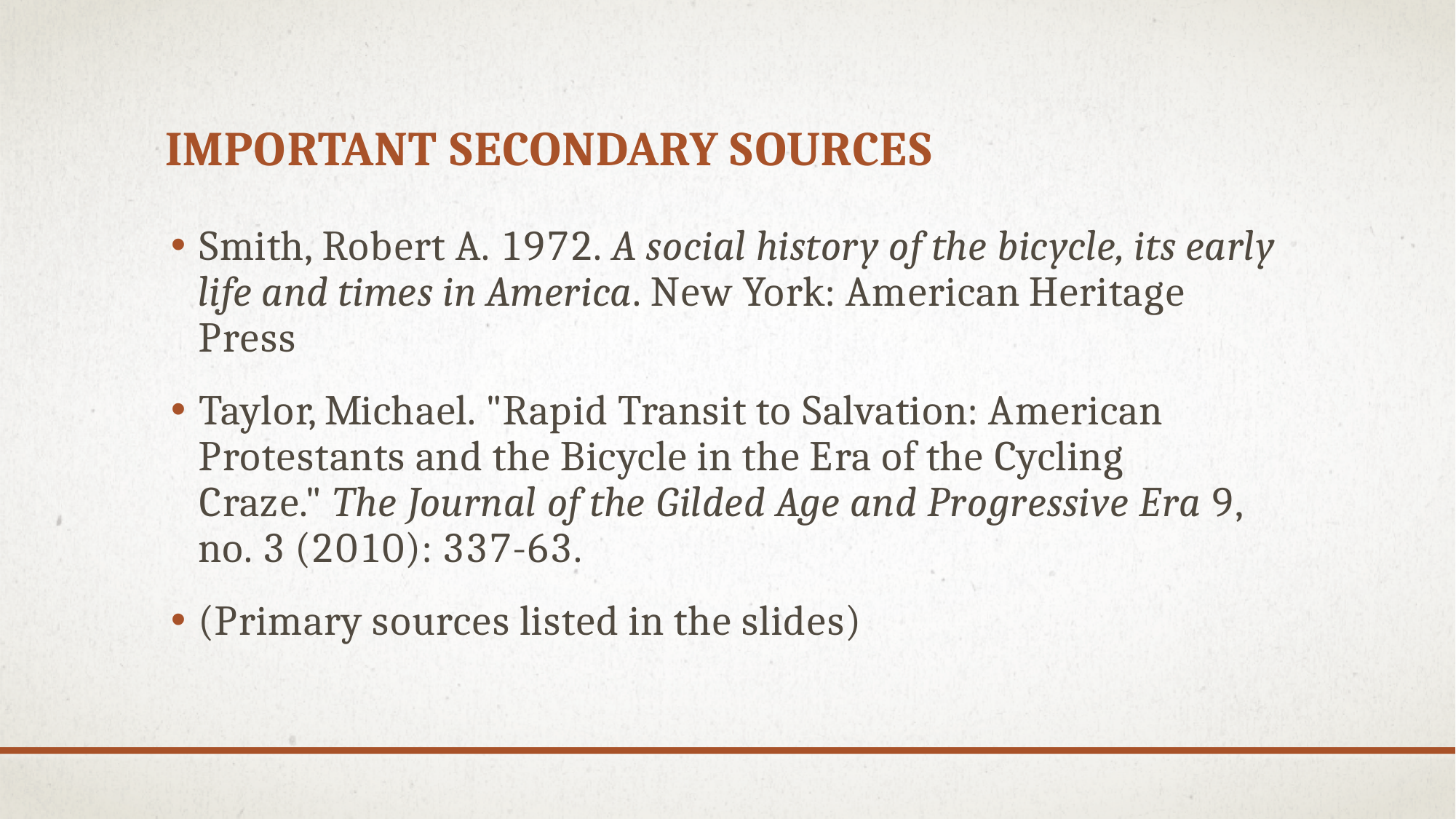

# Important Secondary Sources
Smith, Robert A. 1972. A social history of the bicycle, its early life and times in America. New York: American Heritage Press
Taylor, Michael. "Rapid Transit to Salvation: American Protestants and the Bicycle in the Era of the Cycling Craze." The Journal of the Gilded Age and Progressive Era 9, no. 3 (2010): 337-63.
(Primary sources listed in the slides)